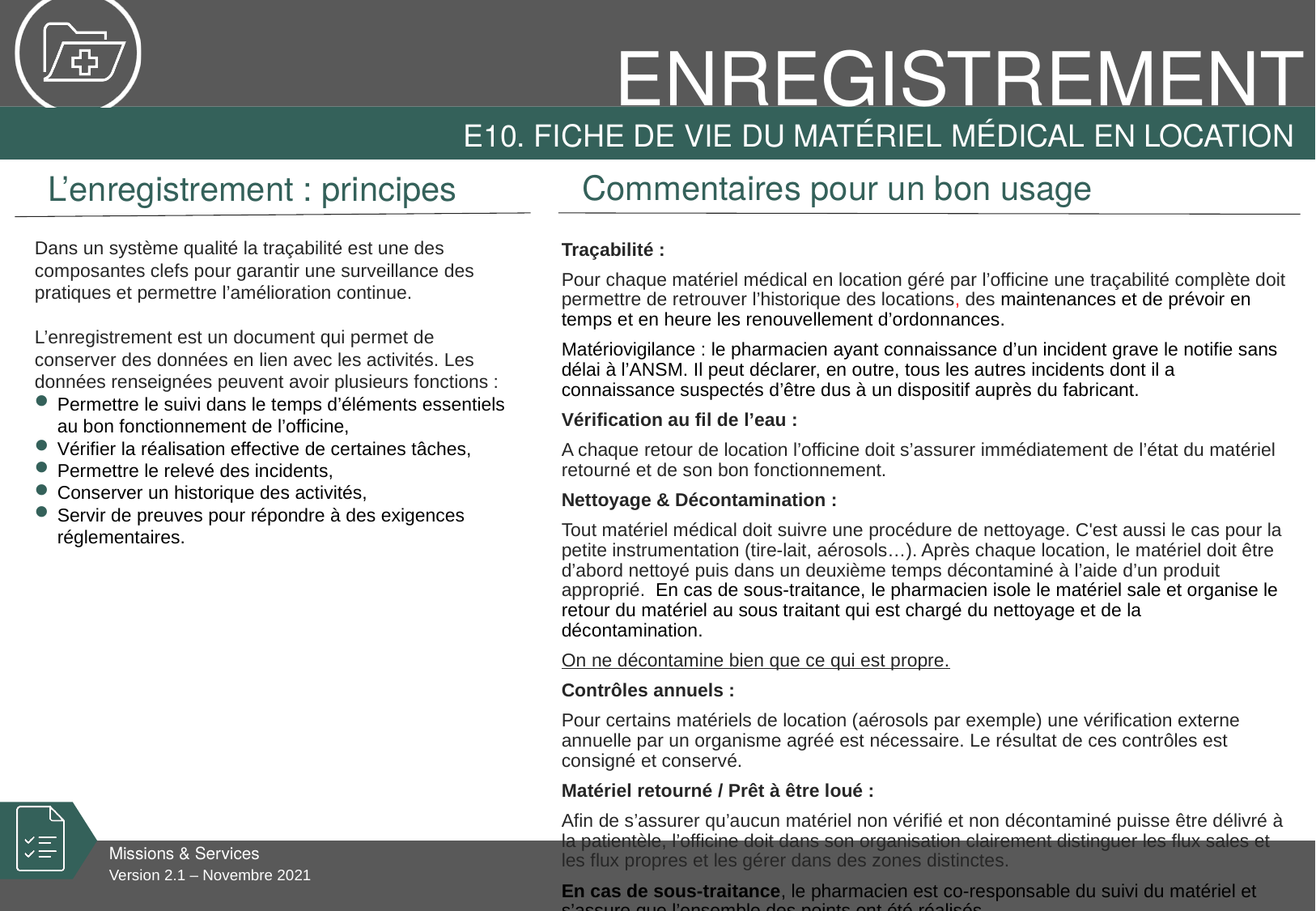

# E10. Fiche de vie du Matériel Médical EN location
Traçabilité :
Pour chaque matériel médical en location géré par l’officine une traçabilité complète doit permettre de retrouver l’historique des locations, des maintenances et de prévoir en temps et en heure les renouvellement d’ordonnances.
Matériovigilance : le pharmacien ayant connaissance d’un incident grave le notifie sans délai à l’ANSM. Il peut déclarer, en outre, tous les autres incidents dont il a connaissance suspectés d’être dus à un dispositif auprès du fabricant.
Vérification au fil de l’eau :
A chaque retour de location l’officine doit s’assurer immédiatement de l’état du matériel retourné et de son bon fonctionnement.
Nettoyage & Décontamination :
Tout matériel médical doit suivre une procédure de nettoyage. C'est aussi le cas pour la petite instrumentation (tire-lait, aérosols…). Après chaque location, le matériel doit être d’abord nettoyé puis dans un deuxième temps décontaminé à l’aide d’un produit approprié.  En cas de sous-traitance, le pharmacien isole le matériel sale et organise le retour du matériel au sous traitant qui est chargé du nettoyage et de la décontamination.
On ne décontamine bien que ce qui est propre.
Contrôles annuels :
Pour certains matériels de location (aérosols par exemple) une vérification externe annuelle par un organisme agréé est nécessaire. Le résultat de ces contrôles est consigné et conservé.
Matériel retourné / Prêt à être loué :
Afin de s’assurer qu’aucun matériel non vérifié et non décontaminé puisse être délivré à la patientèle, l’officine doit dans son organisation clairement distinguer les flux sales et les flux propres et les gérer dans des zones distinctes.
En cas de sous-traitance, le pharmacien est co-responsable du suivi du matériel et s’assure que l’ensemble des points ont été réalisés.